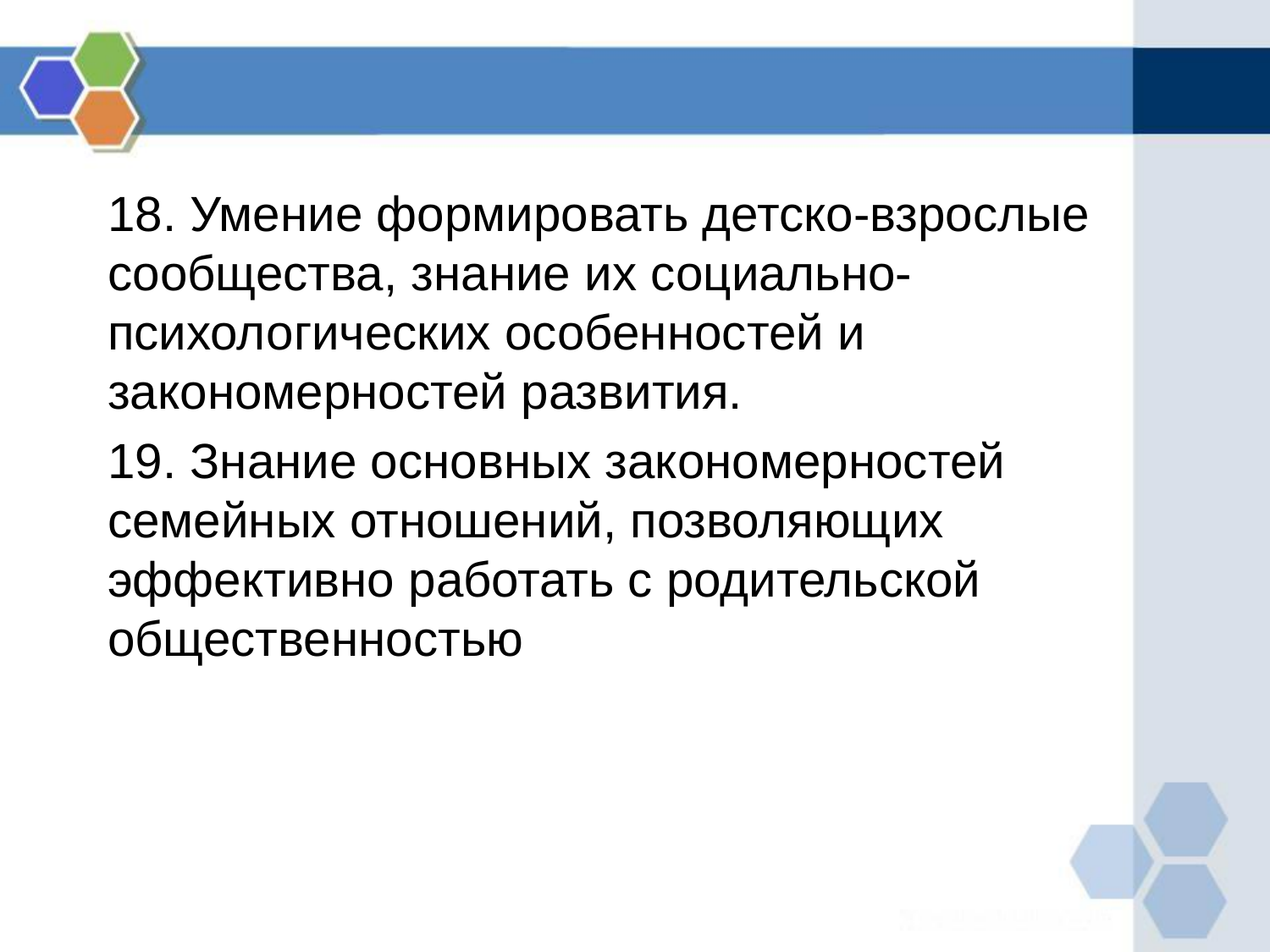

18. Умение формировать детско-взрослые сообщества, знание их социально-психологических особенностей и закономерностей развития.
19. Знание основных закономерностей семейных отношений, позволяющих эффективно работать с родительской общественностью